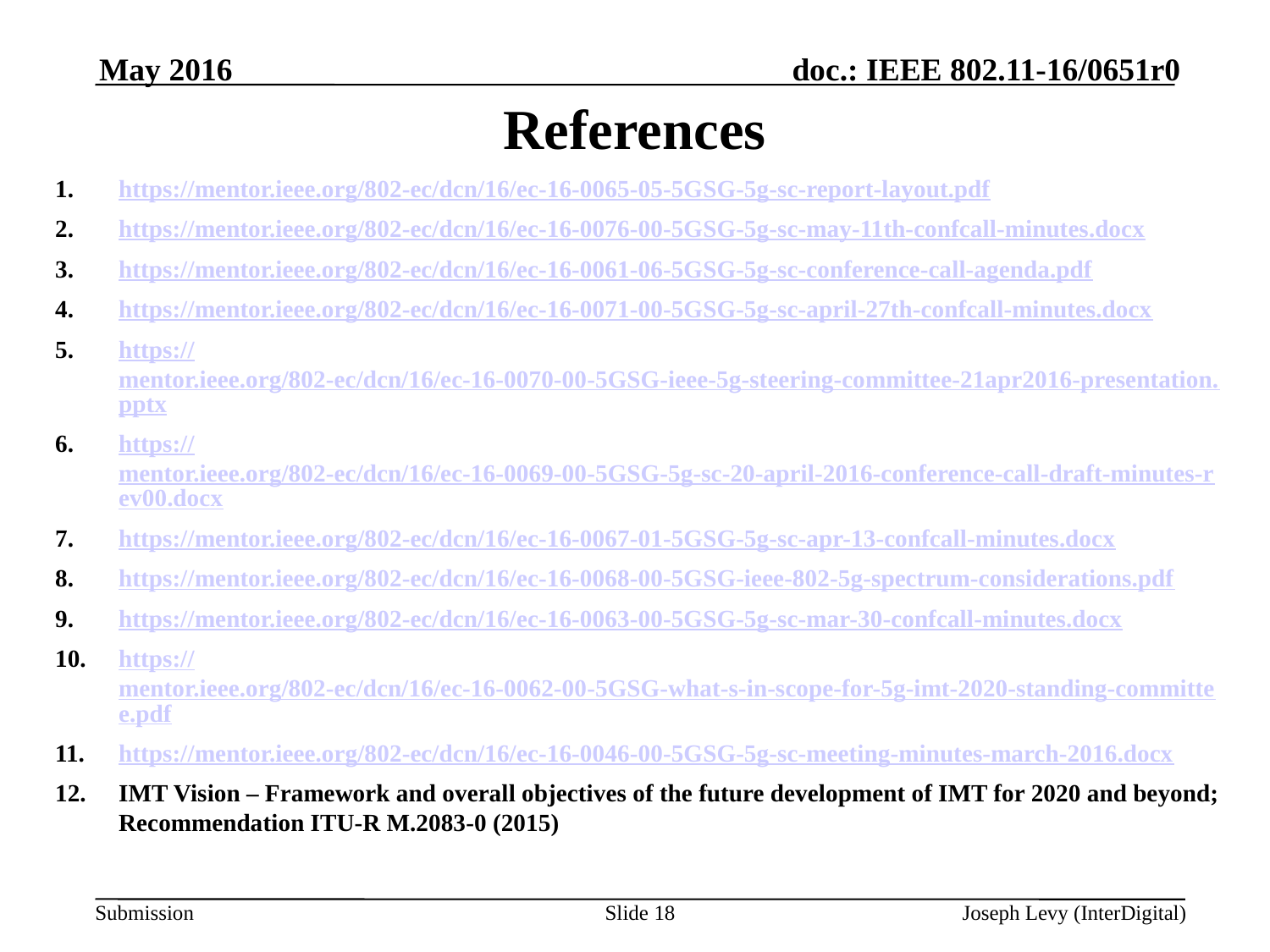

May 2016
# References
https://mentor.ieee.org/802-ec/dcn/16/ec-16-0065-05-5GSG-5g-sc-report-layout.pdf
https://mentor.ieee.org/802-ec/dcn/16/ec-16-0076-00-5GSG-5g-sc-may-11th-confcall-minutes.docx
https://mentor.ieee.org/802-ec/dcn/16/ec-16-0061-06-5GSG-5g-sc-conference-call-agenda.pdf
https://mentor.ieee.org/802-ec/dcn/16/ec-16-0071-00-5GSG-5g-sc-april-27th-confcall-minutes.docx
https://mentor.ieee.org/802-ec/dcn/16/ec-16-0070-00-5GSG-ieee-5g-steering-committee-21apr2016-presentation.pptx
https://mentor.ieee.org/802-ec/dcn/16/ec-16-0069-00-5GSG-5g-sc-20-april-2016-conference-call-draft-minutes-rev00.docx
https://mentor.ieee.org/802-ec/dcn/16/ec-16-0067-01-5GSG-5g-sc-apr-13-confcall-minutes.docx
https://mentor.ieee.org/802-ec/dcn/16/ec-16-0068-00-5GSG-ieee-802-5g-spectrum-considerations.pdf
https://mentor.ieee.org/802-ec/dcn/16/ec-16-0063-00-5GSG-5g-sc-mar-30-confcall-minutes.docx
https://mentor.ieee.org/802-ec/dcn/16/ec-16-0062-00-5GSG-what-s-in-scope-for-5g-imt-2020-standing-committee.pdf
https://mentor.ieee.org/802-ec/dcn/16/ec-16-0046-00-5GSG-5g-sc-meeting-minutes-march-2016.docx
IMT Vision – Framework and overall objectives of the future development of IMT for 2020 and beyond; Recommendation ITU-R M.2083-0 (2015)

Slide 18
Joseph Levy (InterDigital)